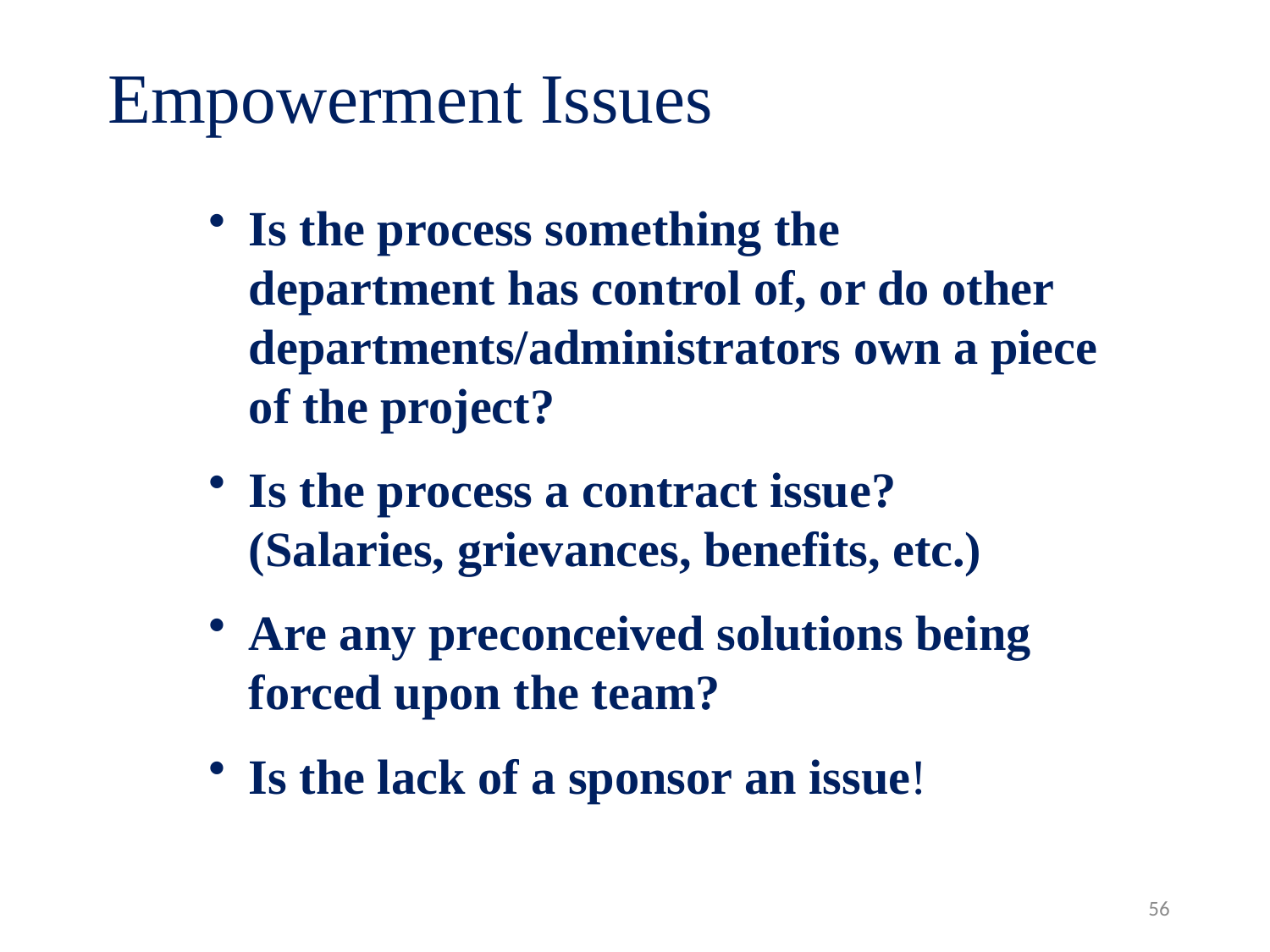

Empowerment Issues
Is the process something the department has control of, or do other departments/administrators own a piece of the project?
Is the process a contract issue?  (Salaries, grievances, benefits, etc.)
Are any preconceived solutions being forced upon the team?
Is the lack of a sponsor an issue!
56